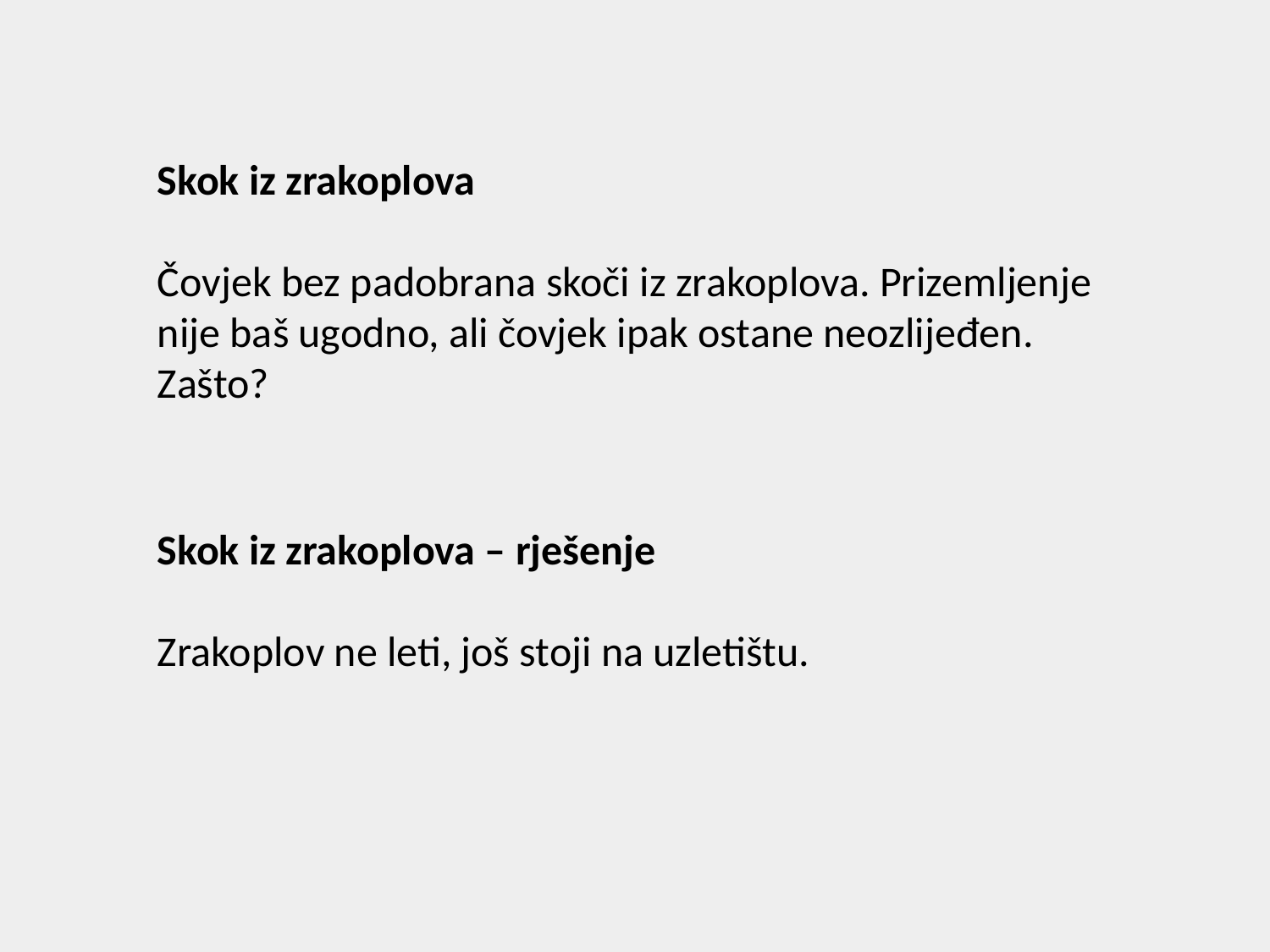

Skok iz zrakoplova

Čovjek bez padobrana skoči iz zrakoplova. Prizemljenje nije baš ugodno, ali čovjek ipak ostane neozlijeđen.
Zašto?
Skok iz zrakoplova – rješenje

Zrakoplov ne leti, još stoji na uzletištu.